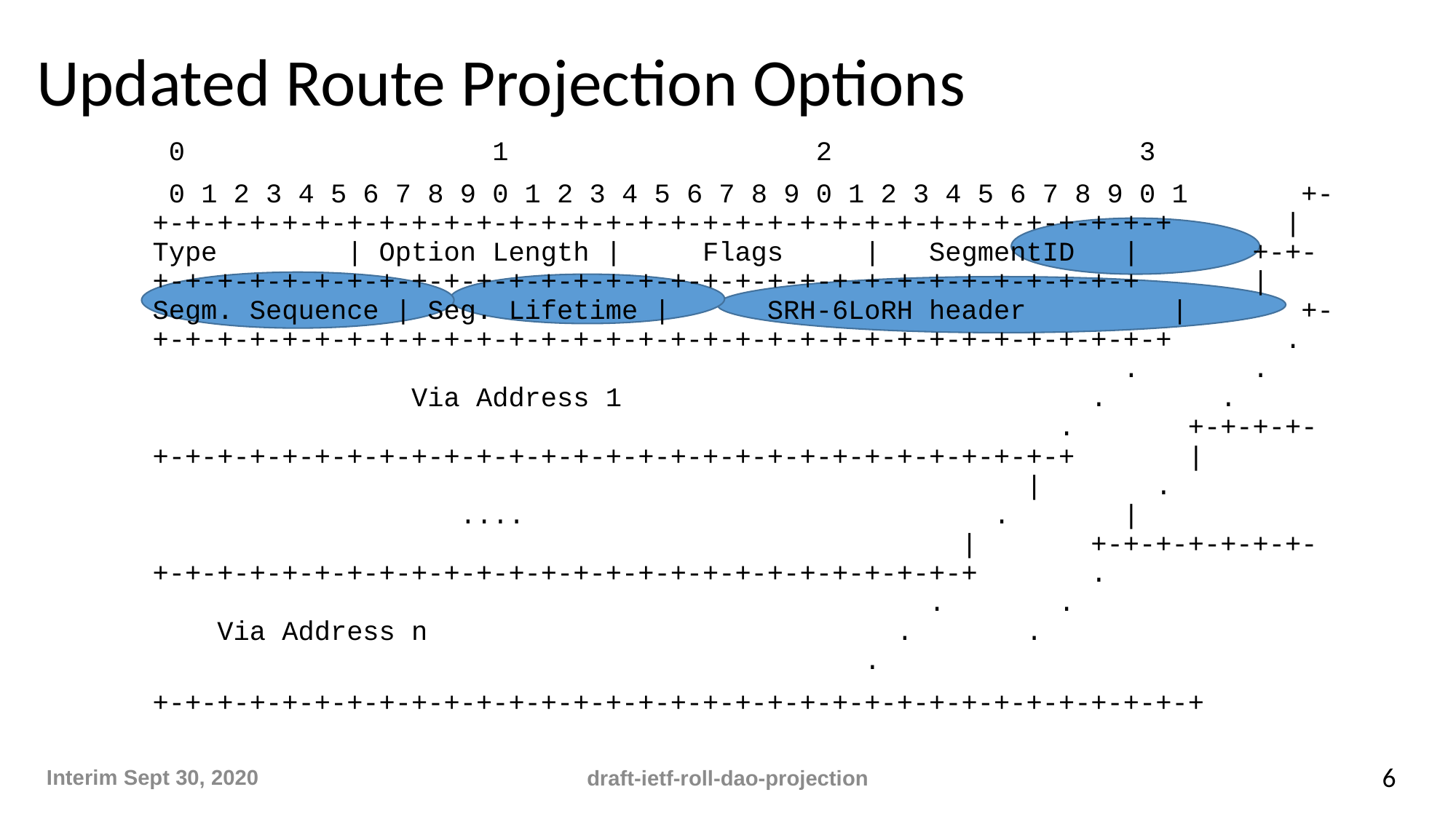

# Updated Route Projection Options
 0                   1                   2                   3
 0 1 2 3 4 5 6 7 8 9 0 1 2 3 4 5 6 7 8 9 0 1 2 3 4 5 6 7 8 9 0 1       +-+-+-+-+-+-+-+-+-+-+-+-+-+-+-+-+-+-+-+-+-+-+-+-+-+-+-+-+-+-+-+-+       |   Type        | Option Length |     Flags     |   SegmentID   |       +-+-+-+-+-+-+-+-+-+-+-+-+-+-+-+-+-+-+-+-+-+-+-+-+-+-+-+-+-+-+-+-+       |Segm. Sequence | Seg. Lifetime |      SRH-6LoRH header         |       +-+-+-+-+-+-+-+-+-+-+-+-+-+-+-+-+-+-+-+-+-+-+-+-+-+-+-+-+-+-+-+-+       .                                                               .       .                     Via Address 1                             .       .                                                               .       +-+-+-+-+-+-+-+-+-+-+-+-+-+-+-+-+-+-+-+-+-+-+-+-+-+-+-+-+-+-+-+-+       |                                                               |       .                              ....                             .       |                                                               |       +-+-+-+-+-+-+-+-+-+-+-+-+-+-+-+-+-+-+-+-+-+-+-+-+-+-+-+-+-+-+-+-+       .                                                               .       .                     Via Address n                             .       .                                                               .
+-+-+-+-+-+-+-+-+-+-+-+-+-+-+-+-+-+-+-+-+-+-+-+-+-+-+-+-+-+-+-+-+

Interim Sept 30, 2020
6
draft-ietf-roll-dao-projection